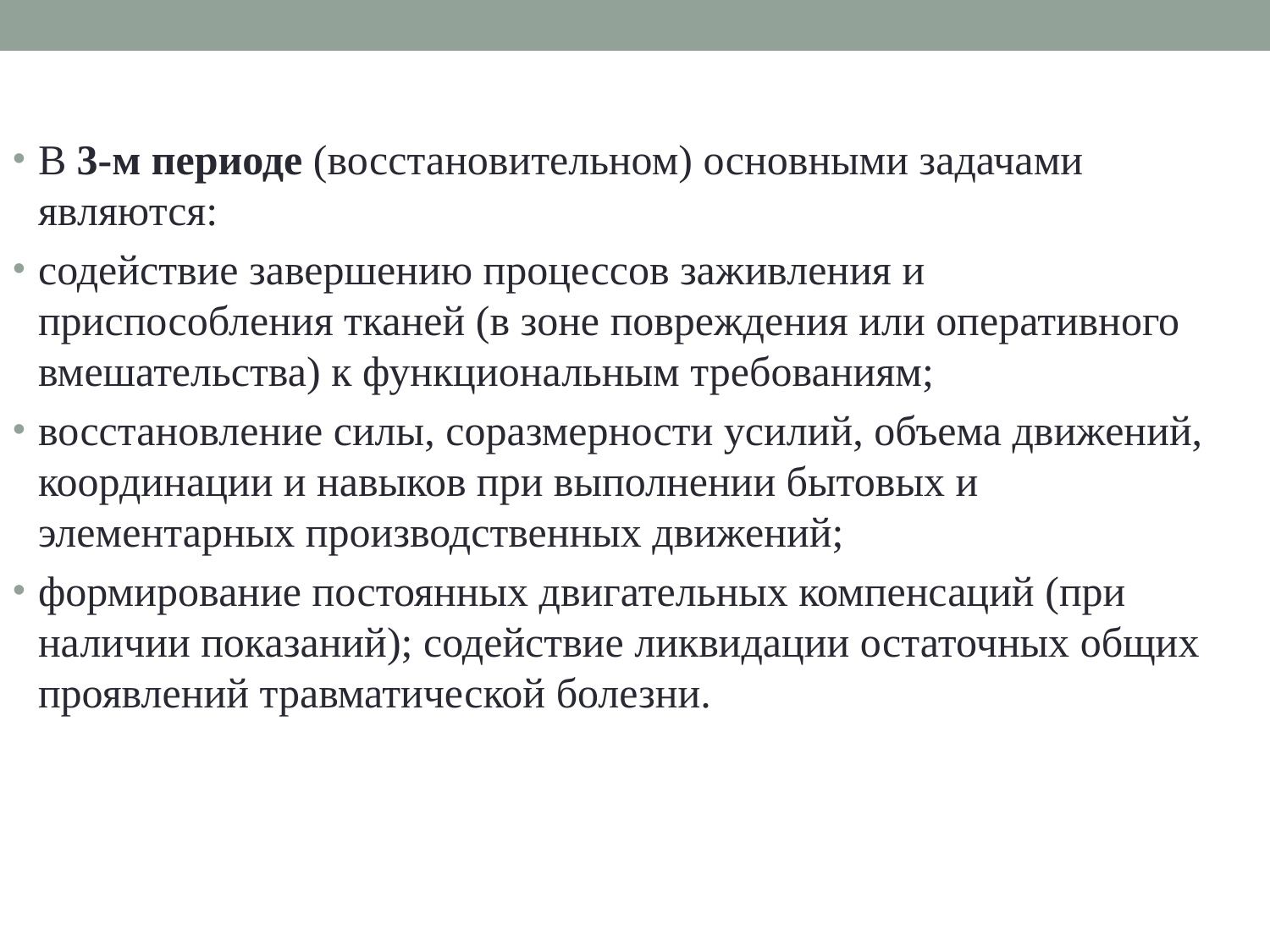

В 3-м периоде (восстановительном) основными задачами являются:
содействие завершению процессов заживления и приспособления тканей (в зоне повреждения или оперативного вмешательства) к функциональным требованиям;
восстановление силы, соразмерности усилий, объема движений, координации и навыков при выполнении бытовых и элементарных производственных движений;
формирование постоянных двигательных компенсаций (при наличии показаний); содействие ликвидации остаточных общих проявлений травматической болезни.